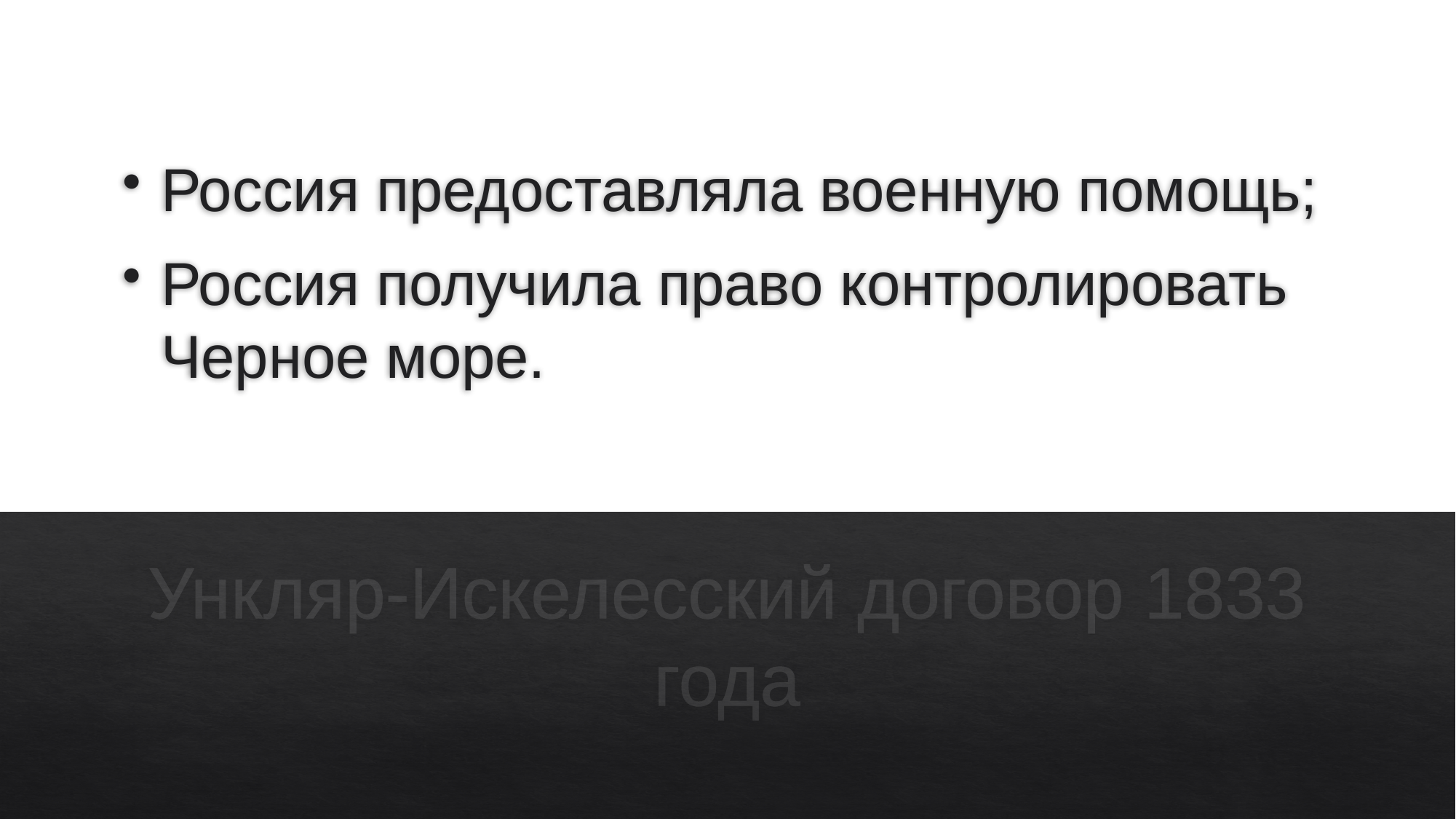

Россия предоставляла военную помощь;
Россия получила право контролировать Черное море.

# Ункляр-Искелесский договор 1833 года